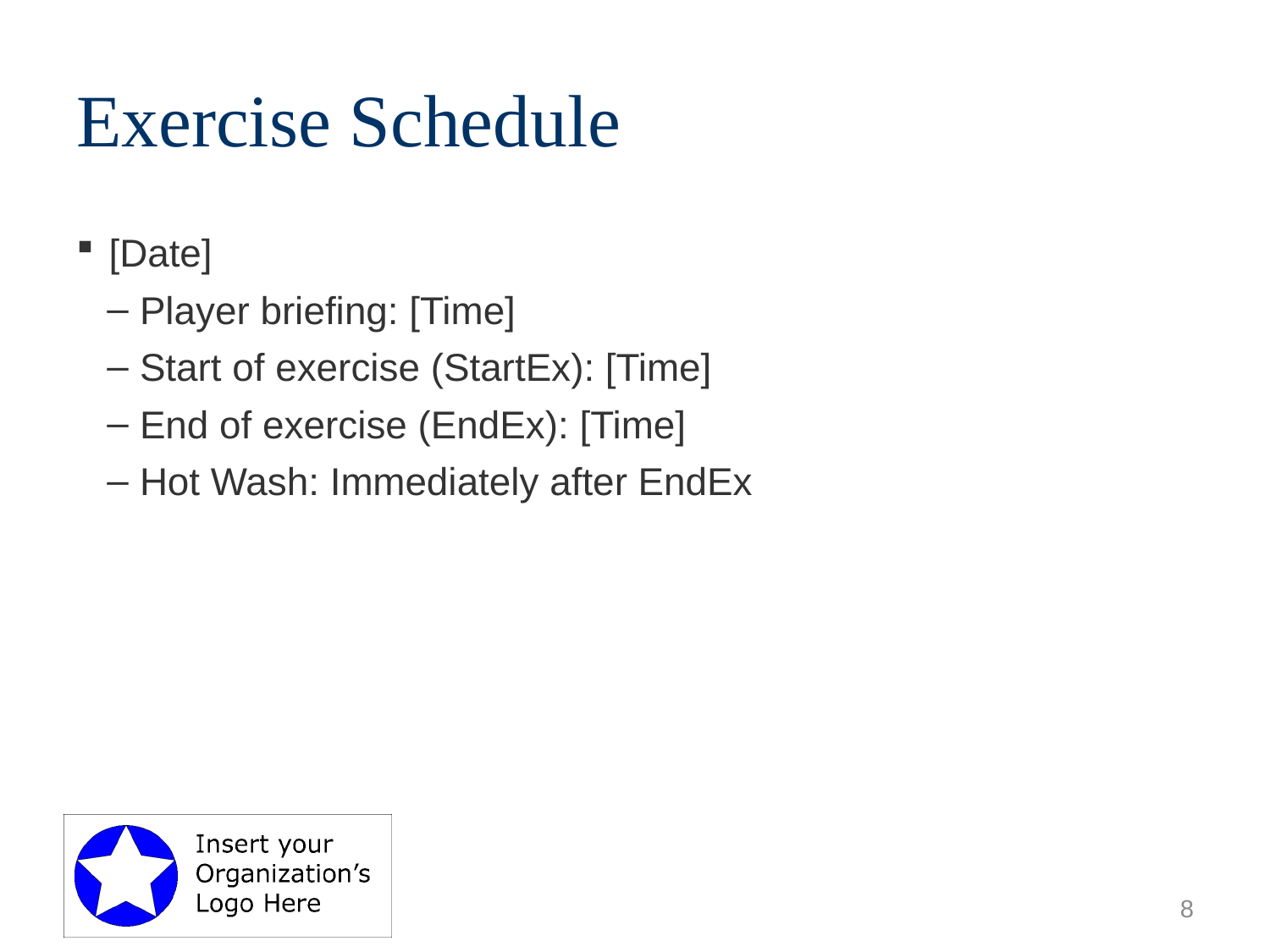

# Exercise Schedule
[Date]
Player briefing: [Time]
Start of exercise (StartEx): [Time]
End of exercise (EndEx): [Time]
Hot Wash: Immediately after EndEx
8